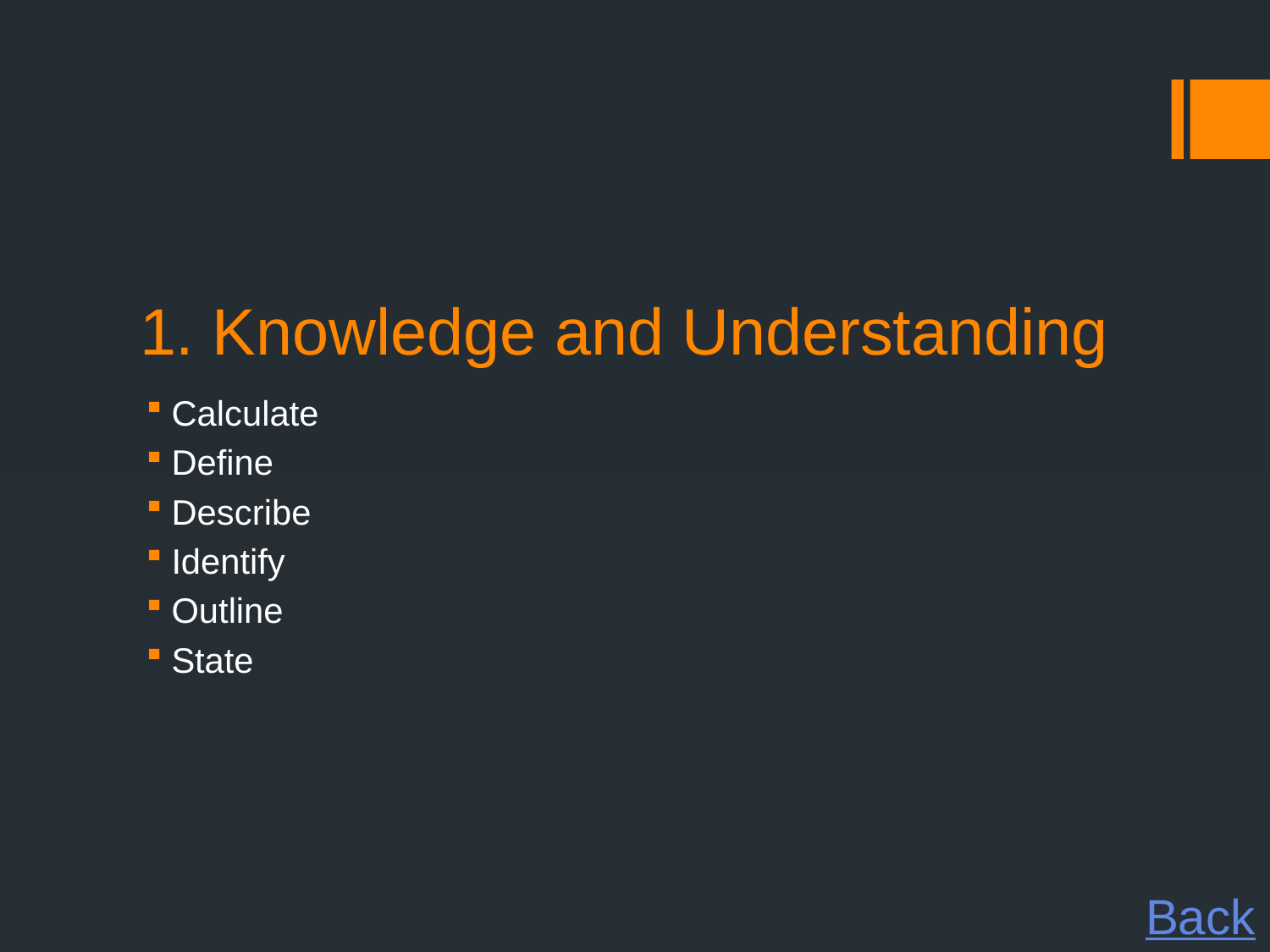

# 1. Knowledge and Understanding
Calculate
Define
Describe
Identify
Outline
State

Back